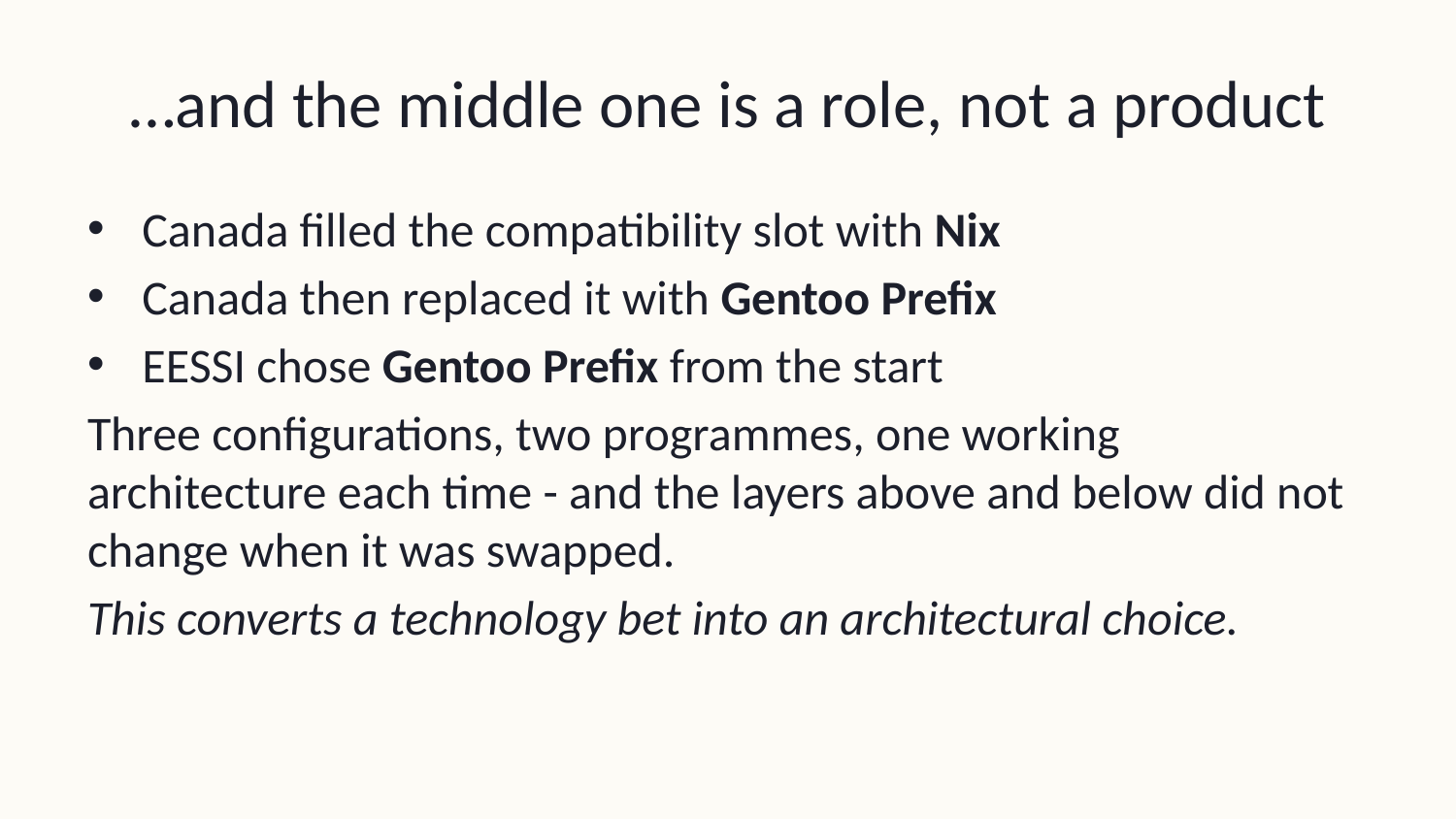

# …and the middle one is a role, not a product
Canada filled the compatibility slot with Nix
Canada then replaced it with Gentoo Prefix
EESSI chose Gentoo Prefix from the start
Three configurations, two programmes, one working architecture each time - and the layers above and below did not change when it was swapped.
This converts a technology bet into an architectural choice.